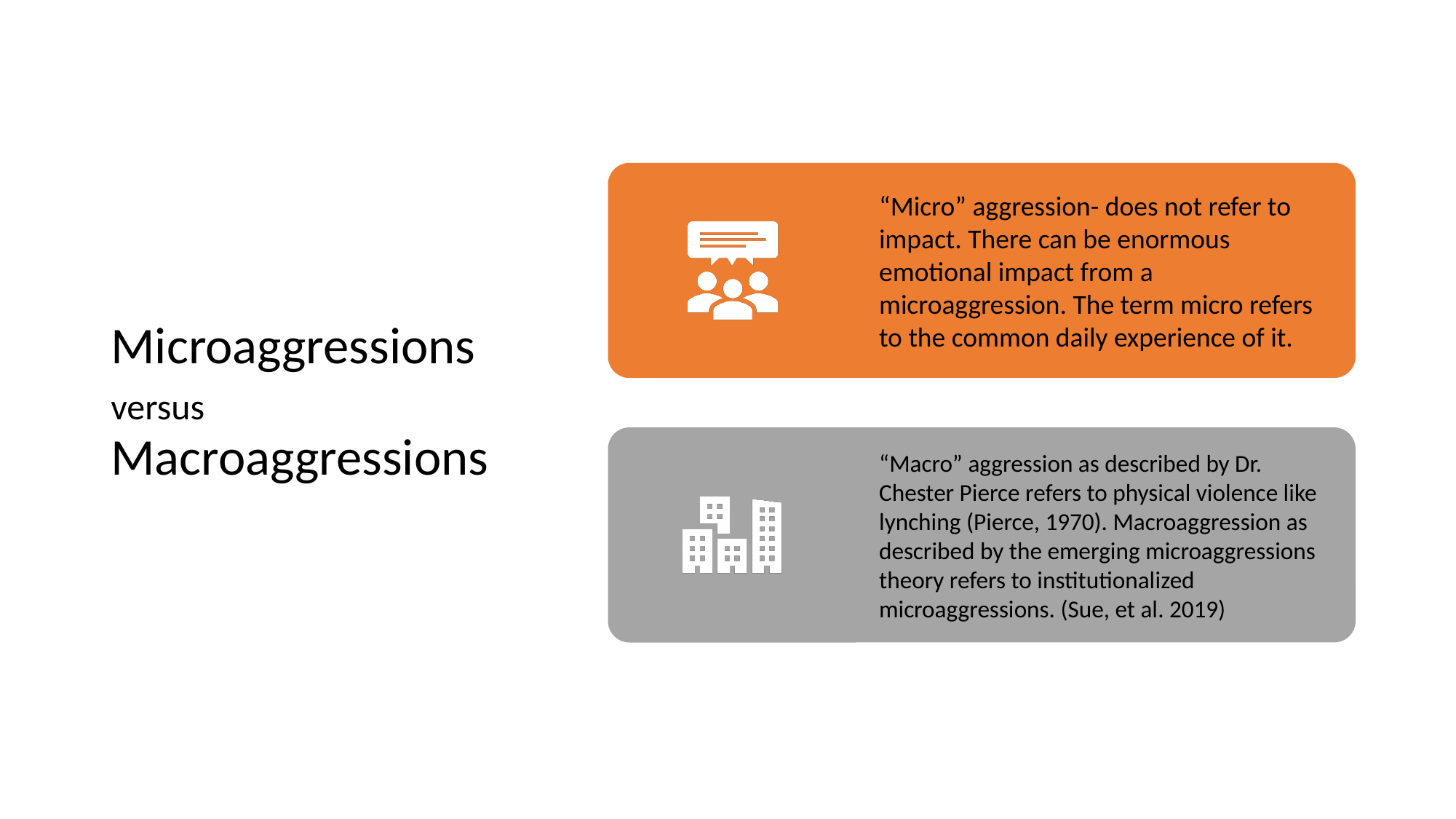

# Microaggressions versus Macroaggressions
“Micro” aggression- does not refer to impact. There can be enormous emotional impact from a microaggression. The term micro refers to the common daily experience of it.
“Macro” aggression as described by Dr. Chester Pierce refers to physical violence like lynching (Pierce, 1970). Macroaggression as described by the emerging microaggressions theory refers to institutionalized microaggressions. (Sue, et al. 2019)